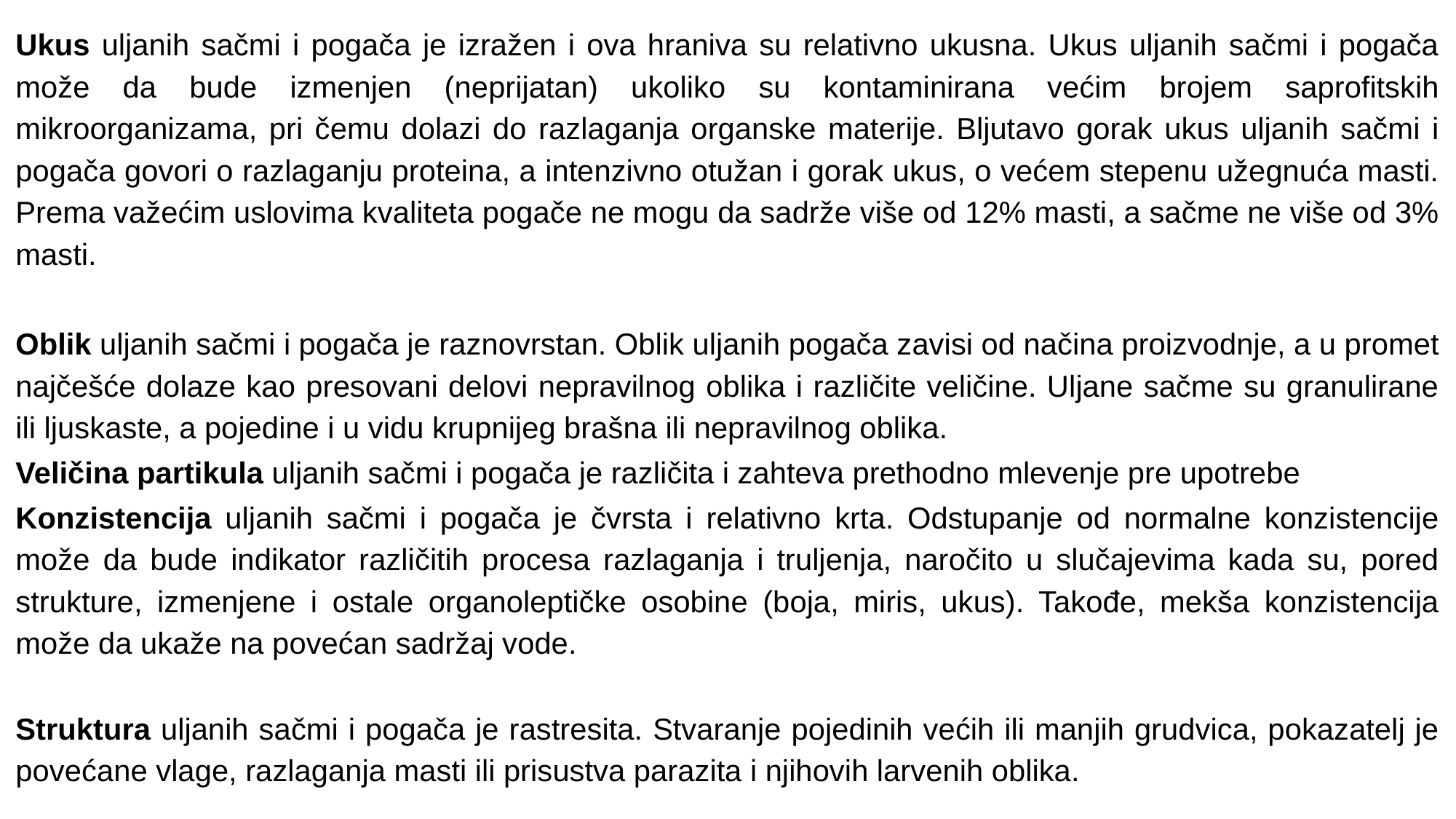

Ukus uljanih sačmi i pogača je izražen i ova hraniva su relativno ukusna. Ukus uljanih sačmi i pogača može da bude izmenjen (neprijatan) ukoliko su kontaminirana većim brojem saprofitskih mikroorganizama, pri čemu dolazi do razlaganja organske materije. Bljutavo gorak ukus uljanih sačmi i pogača govori о razlaganju proteina, a intenzivno otužan i gorak ukus, о većem stepenu užegnuća masti. Prema važećim uslovima kvaliteta pogače ne mogu da sadrže više od 12% masti, a sačme ne više od 3% masti.

Oblik uljanih sačmi i pogača je raznovrstan. Oblik uljanih pogača zavisi od načina proizvodnje, a u promet najčešće dolaze kao presovani delovi nepravilnog oblika i različite veličine. Uljane sačme su granulirane ili ljuskaste, a pojedine i u vidu krupnijeg brašna ili nepravilnog oblika.
Veličina partikula uljanih sačmi i pogača je različita i zahteva prethodno mlevenje pre upotrebe
Konzistencija uljanih sačmi i pogača je čvrsta i relativno krta. Odstupanje od normalne konzistencije može da bude indikator različitih procesa razlaganja i truljenja, naročito u slučajevima kada su, pored strukture, izmenjene i ostale organoleptičke osobine (boja, miris, ukus). Takođe, mekša konzistencija može da ukaže na povećan sadržaj vode.

Struktura uljanih sačmi i pogača je rastresita. Stvaranje pojedinih većih ili manjih grudvica, pokazatelj je povećane vlage, razlaganja masti ili prisustva parazita i njihovih larvenih oblika.